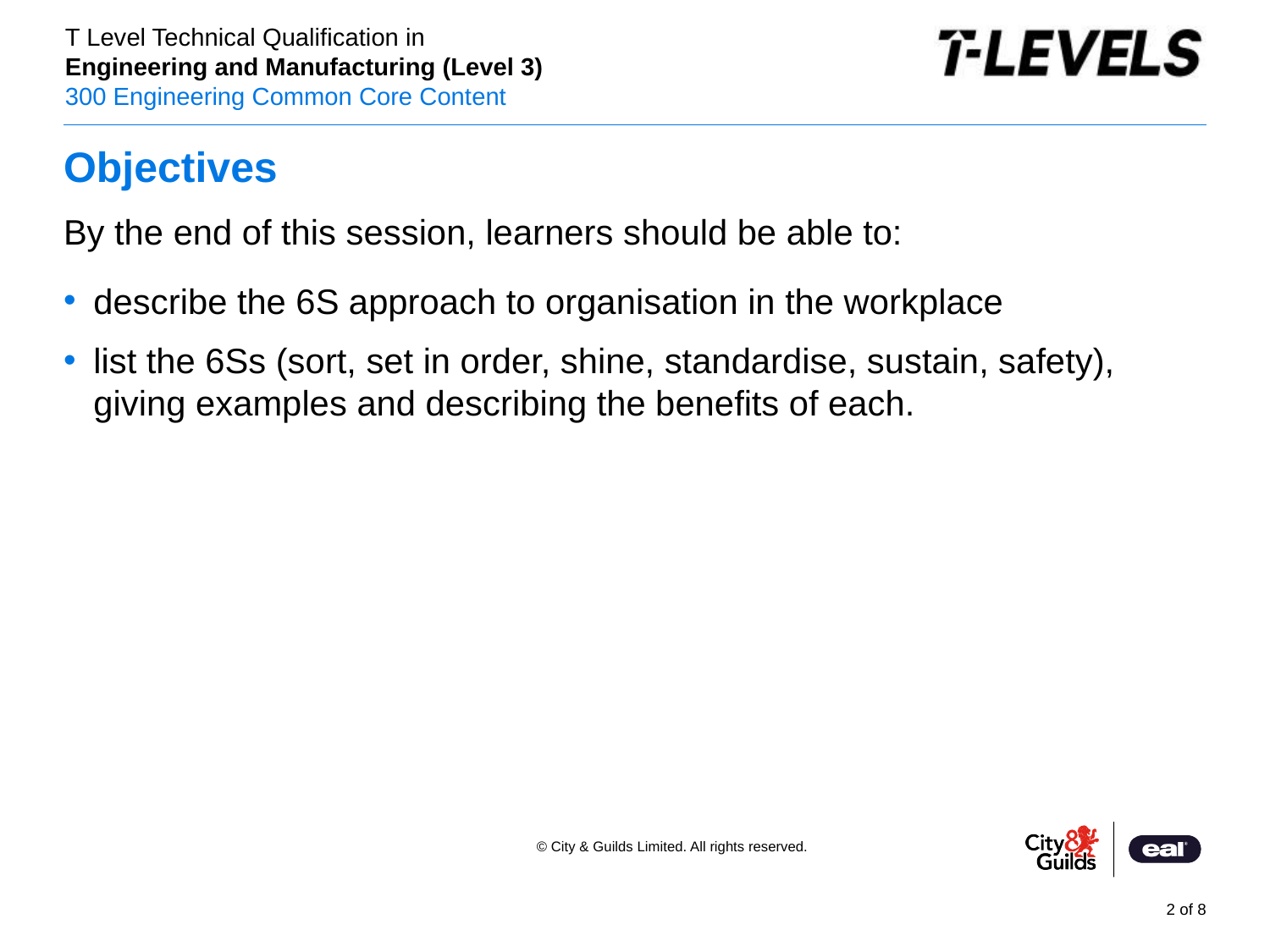

# Objectives
By the end of this session, learners should be able to:
describe the 6S approach to organisation in the workplace
list the 6Ss (sort, set in order, shine, standardise, sustain, safety), giving examples and describing the benefits of each.